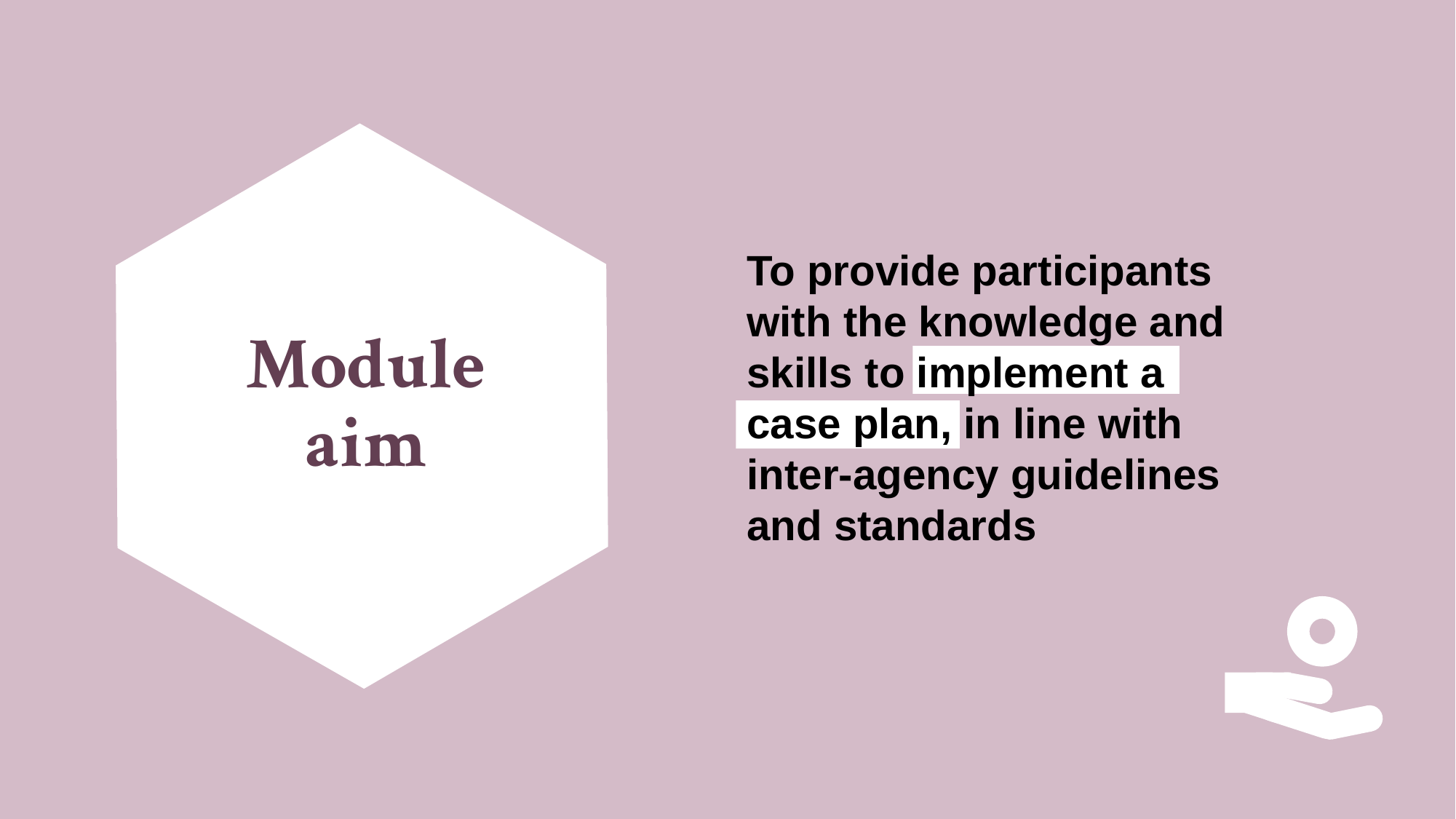

To provide participants with the knowledge and skills to implement a case plan, in line with inter-agency guidelines and standards

# Module aim